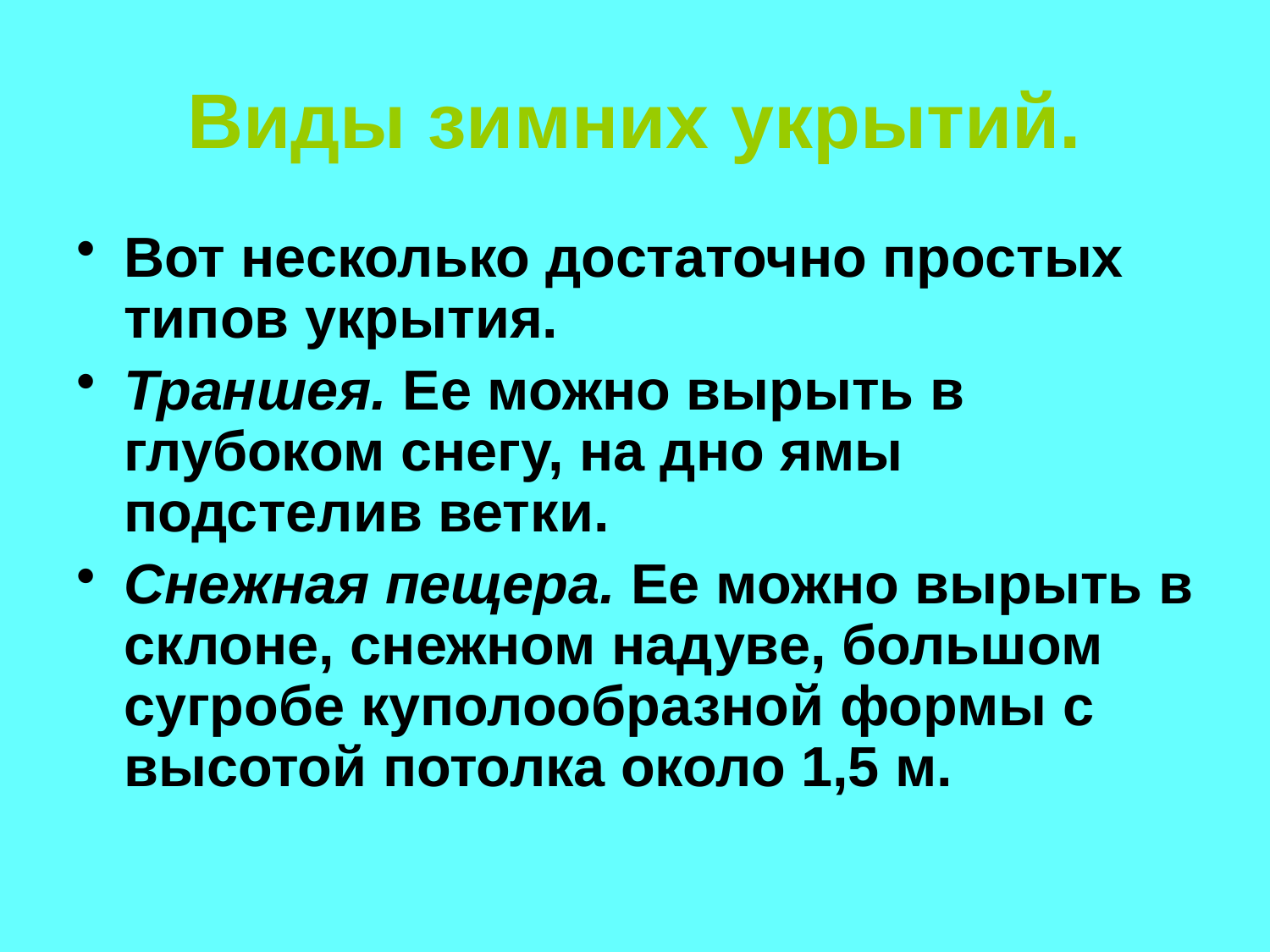

# Виды зимних укрытий.
Вот несколько достаточно простых типов укрытия.
Траншея. Ее можно вырыть в глубоком снегу, на дно ямы подстелив ветки.
Снежная пещера. Ее можно вырыть в склоне, снежном надуве, большом сугробе куполообразной формы с высотой потолка около 1,5 м.